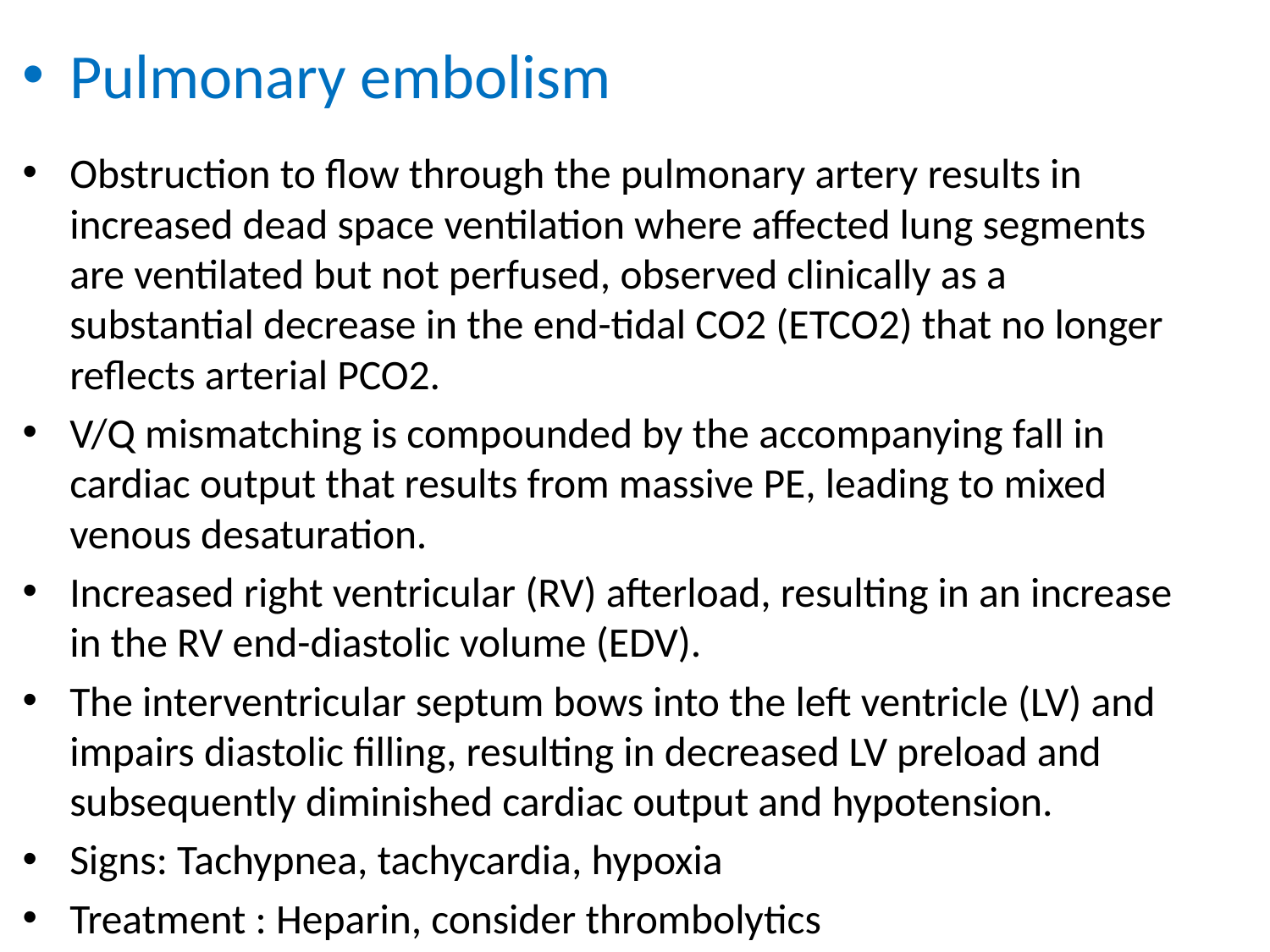

Pulmonary embolism

Obstruction to flow through the pulmonary artery results in increased dead space ventilation where affected lung segments are ventilated but not perfused, observed clinically as a substantial decrease in the end-tidal CO2 (ETCO2) that no longer reflects arterial PCO2.
V/Q mismatching is compounded by the accompanying fall in cardiac output that results from massive PE, leading to mixed venous desaturation.
Increased right ventricular (RV) afterload, resulting in an increase in the RV end-diastolic volume (EDV).
The interventricular septum bows into the left ventricle (LV) and impairs diastolic filling, resulting in decreased LV preload and subsequently diminished cardiac output and hypotension.
Signs: Tachypnea, tachycardia, hypoxia
Treatment : Heparin, consider thrombolytics